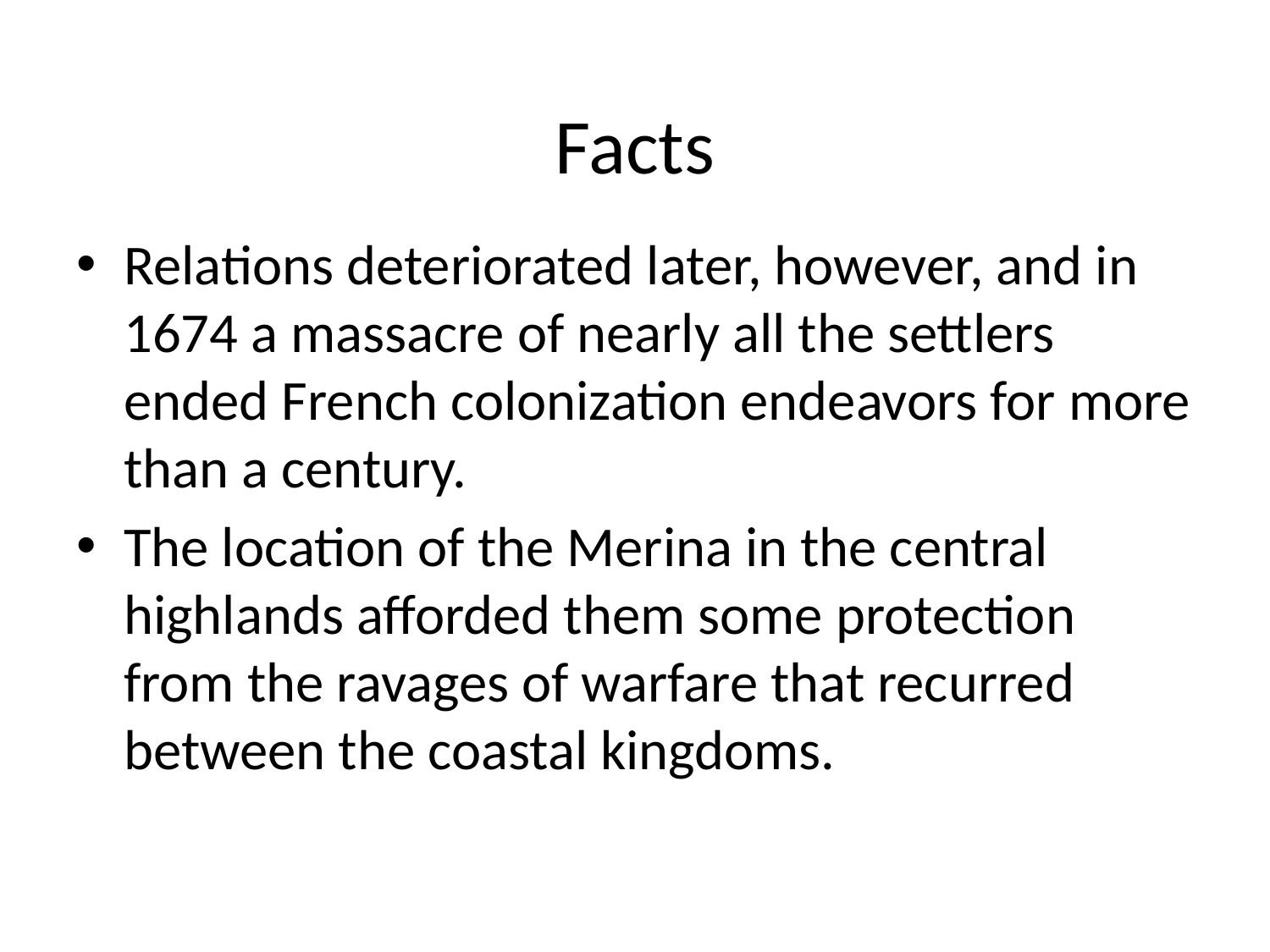

# Facts
Relations deteriorated later, however, and in 1674 a massacre of nearly all the settlers ended French colonization endeavors for more than a century.
The location of the Merina in the central highlands afforded them some protection from the ravages of warfare that recurred between the coastal kingdoms.